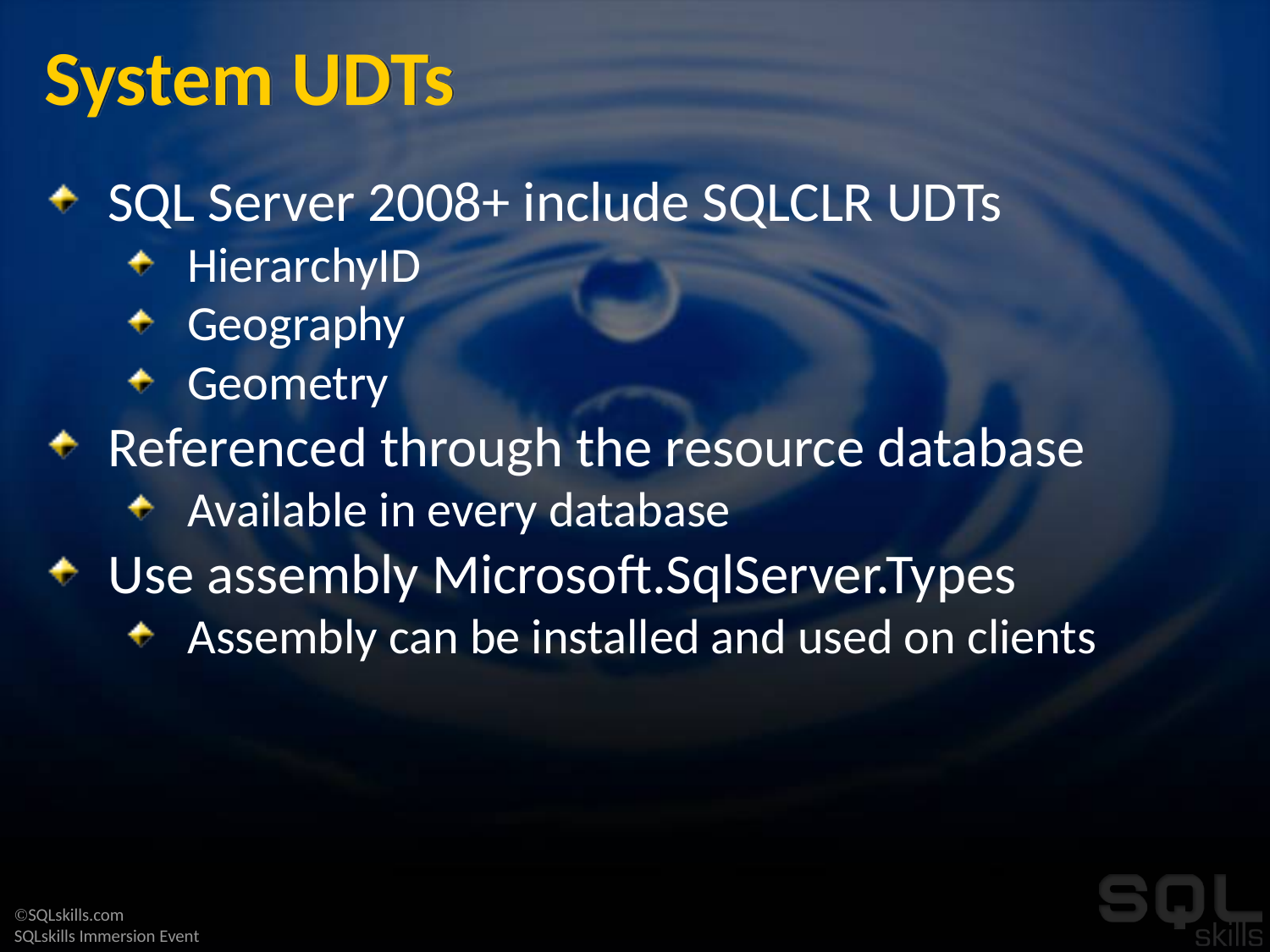

# System UDTs
SQL Server 2008+ include SQLCLR UDTs
HierarchyID
Geography
Geometry
Referenced through the resource database
Available in every database
Use assembly Microsoft.SqlServer.Types
Assembly can be installed and used on clients